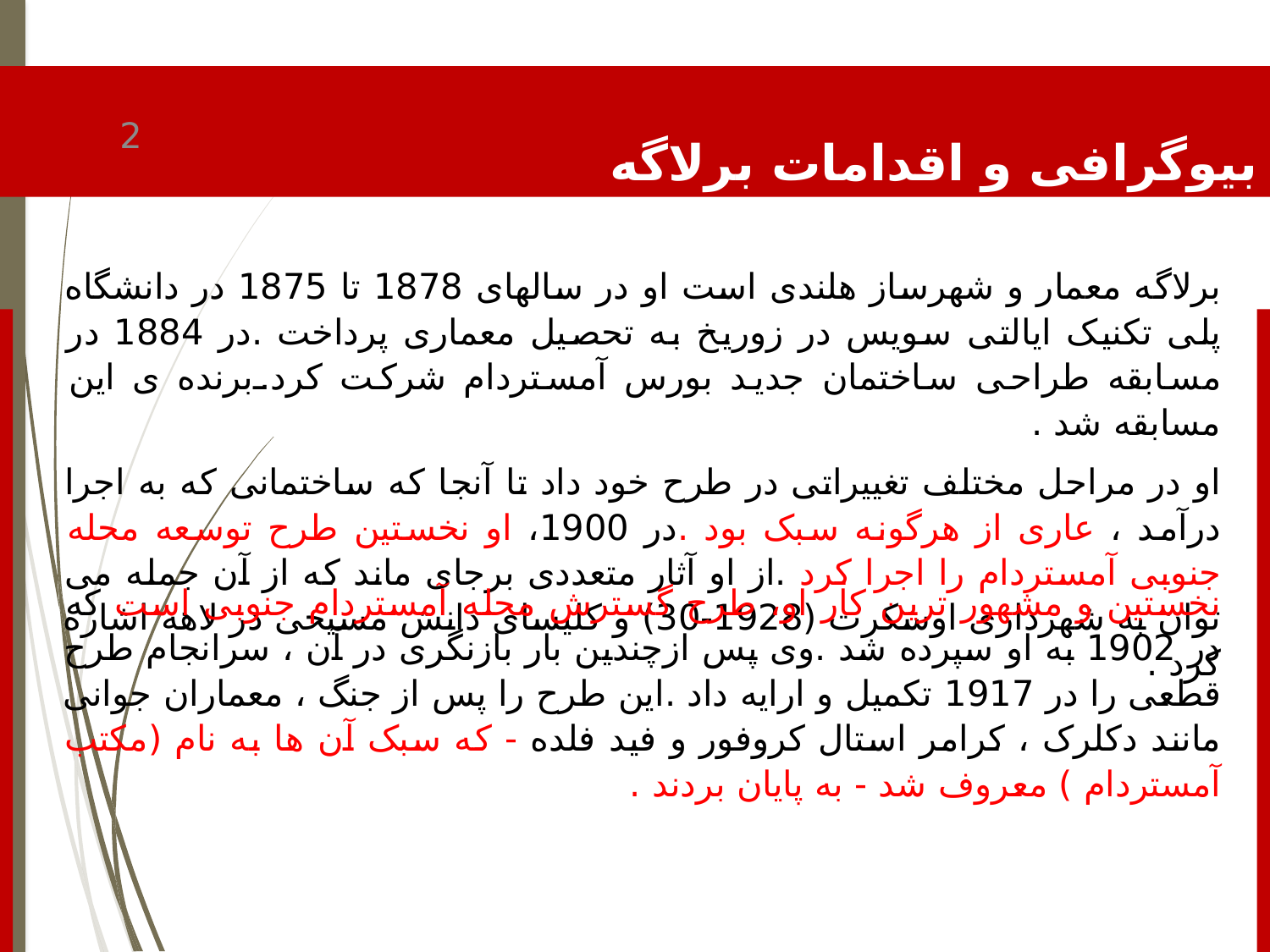

بیوگرافی و اقدامات برلاگه
2
برلاگه معمار و شهرساز هلندی است او در سالهای 1878 تا 1875 در دانشگاه پلی تکنیک ایالتی سویس در زوریخ به تحصیل معماری پرداخت .در 1884 در مسابقه طراحی ساختمان جدید بورس آمستردام شرکت کرد.برنده ی این مسابقه شد .
او در مراحل مختلف تغییراتی در طرح خود داد تا آنجا که ساختمانی که به اجرا درآمد ، عاری از هرگونه سبک بود .در 1900، او نخستین طرح توسعه محله جنوبی آمستردام را اجرا کرد .از او آثار متعددی برجای ماند که از آن جمله می توان به شهرداری اوسکرت (1928-30) و کلیسای دانش مسیحی در لاهه اشاره کرد .

نخستین و مشهور ترین کار او، طرح گسترش محله آمستردام جنوبی است که در 1902 به او سپرده شد .وی پس ازچندین بار بازنگری در آن ، سرانجام طرح قطعی را در 1917 تکمیل و ارایه داد .این طرح را پس از جنگ ، معماران جوانی مانند دکلرک ، کرامر استال کروفور و فید فلده - که سبک آن ها به نام (مکتب آمستردام ) معروف شد - به پایان بردند .